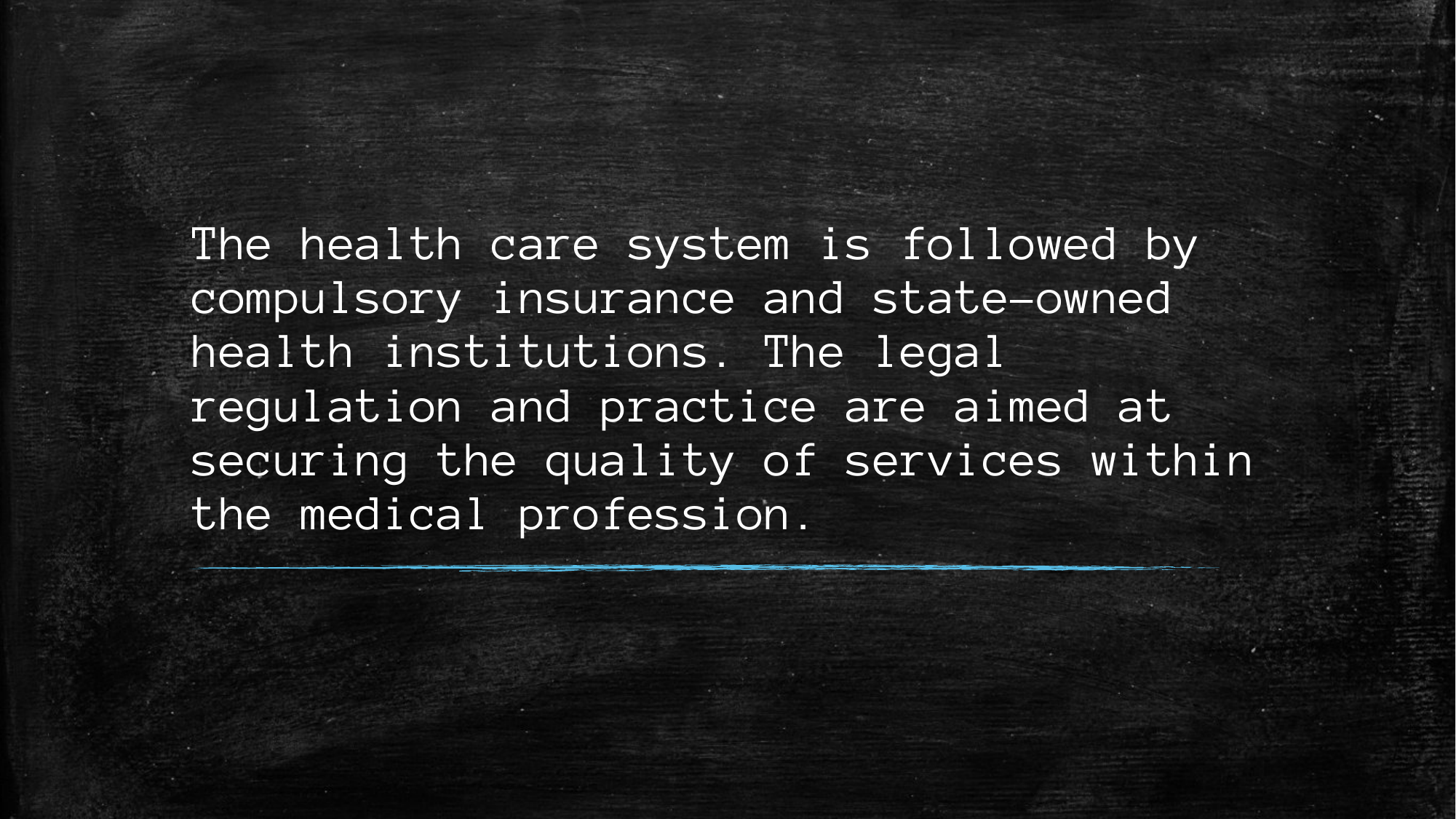

# The health care system is followed by compulsory insurance and state-owned health institutions. The legal regulation and practice are aimed at securing the quality of services within the medical profession.